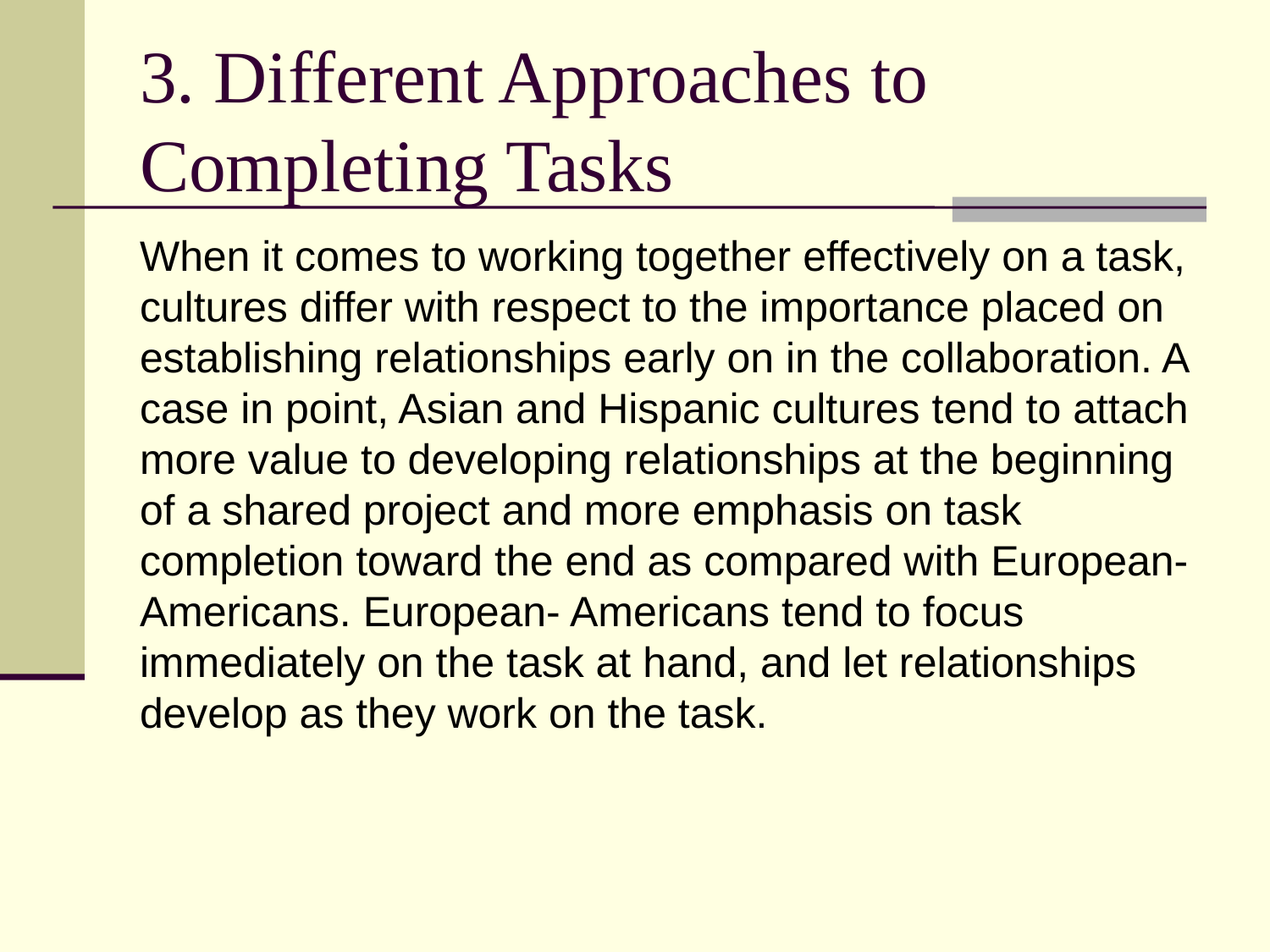

# 3. Different Approaches to Completing Tasks
When it comes to working together effectively on a task, cultures differ with respect to the importance placed on establishing relationships early on in the collaboration. A case in point, Asian and Hispanic cultures tend to attach more value to developing relationships at the beginning of a shared project and more emphasis on task completion toward the end as compared with European-Americans. European- Americans tend to focus immediately on the task at hand, and let relationships develop as they work on the task.